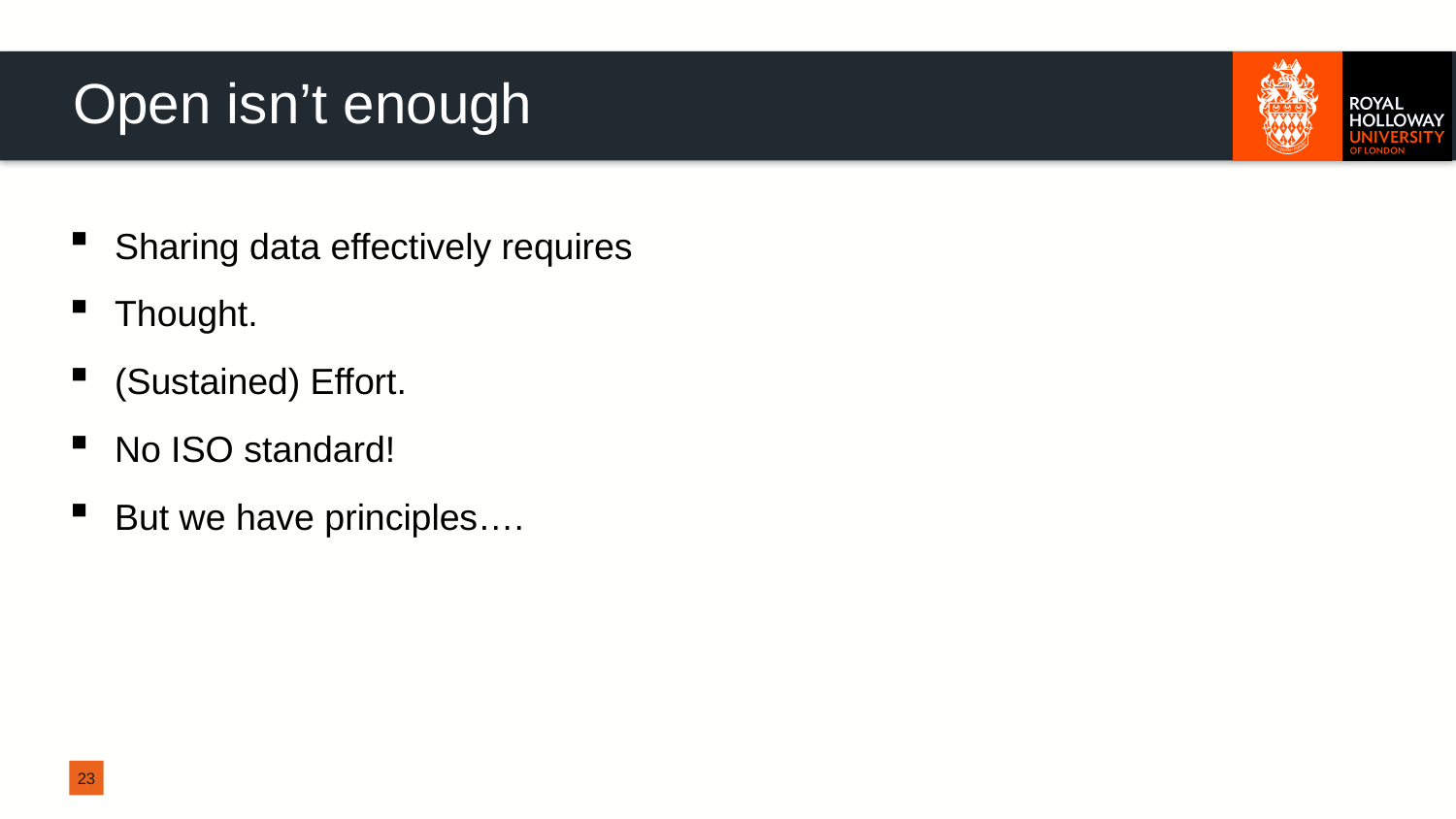

# Open isn’t enough
Sharing data effectively requires
Thought.
(Sustained) Effort.
No ISO standard!
But we have principles….

23